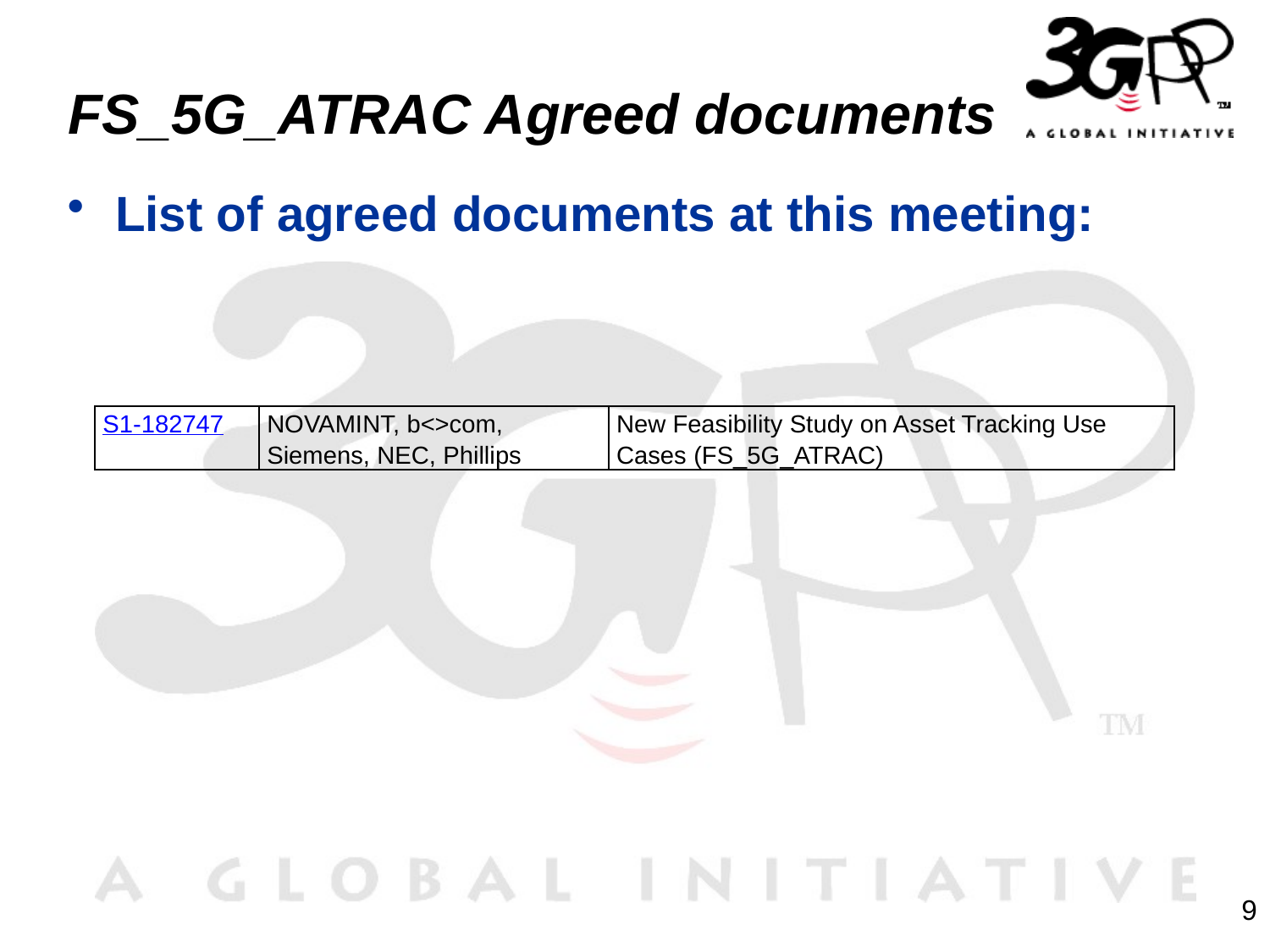

# FS_5G_ATRAC Agreed documents
List of agreed documents at this meeting:

| S1-182747 | NOVAMINT, b<>com, Siemens, NEC, Phillips | New Feasibility Study on Asset Tracking Use Cases (FS\_5G\_ATRAC) |
| --- | --- | --- |
9